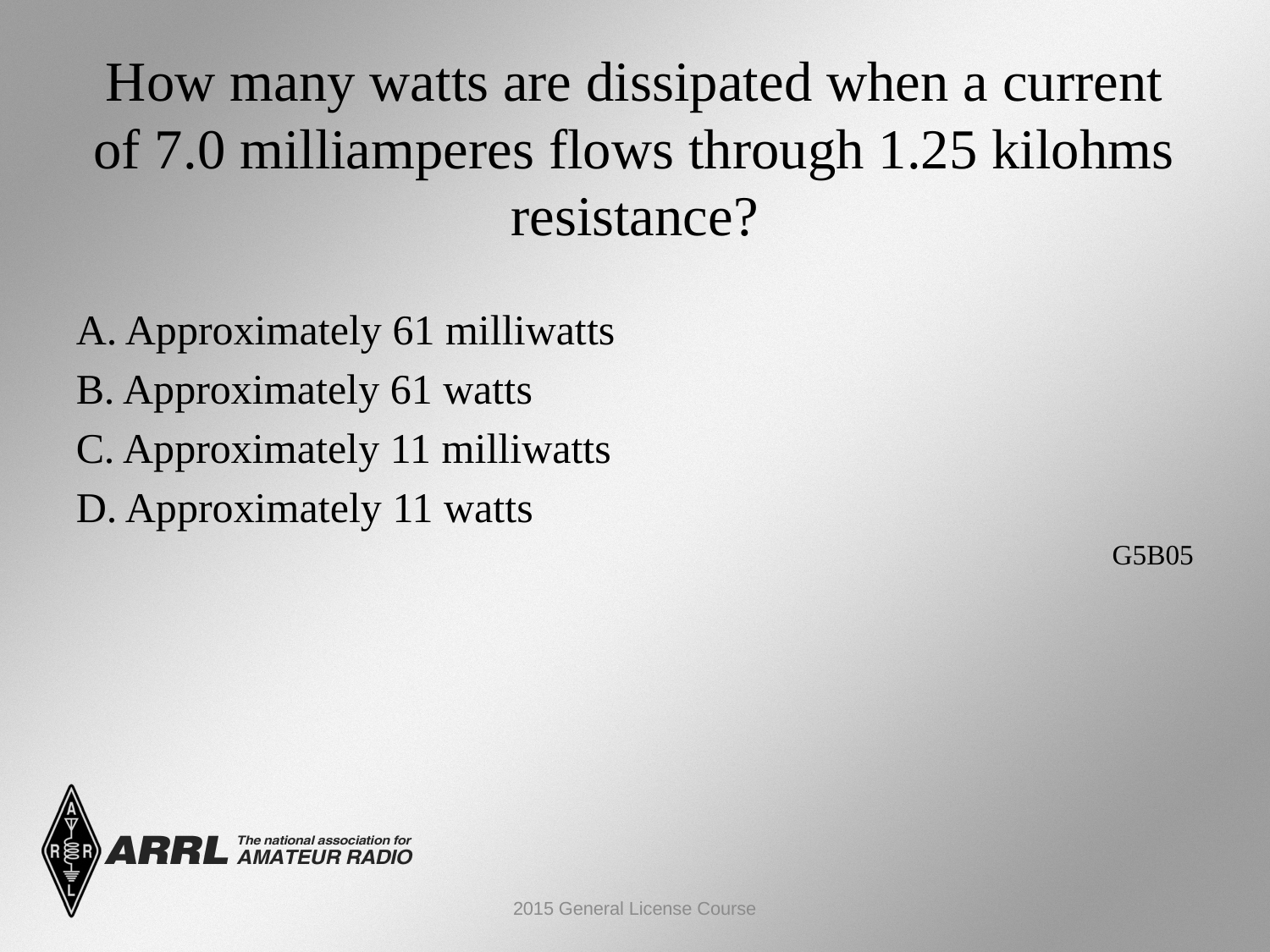

# How many watts are dissipated when a current of 7.0 milliamperes flows through 1.25 kilohms resistance?
A. Approximately 61 milliwatts
B. Approximately 61 watts
C. Approximately 11 milliwatts
D. Approximately 11 watts
 G5B05
2015 General License Course